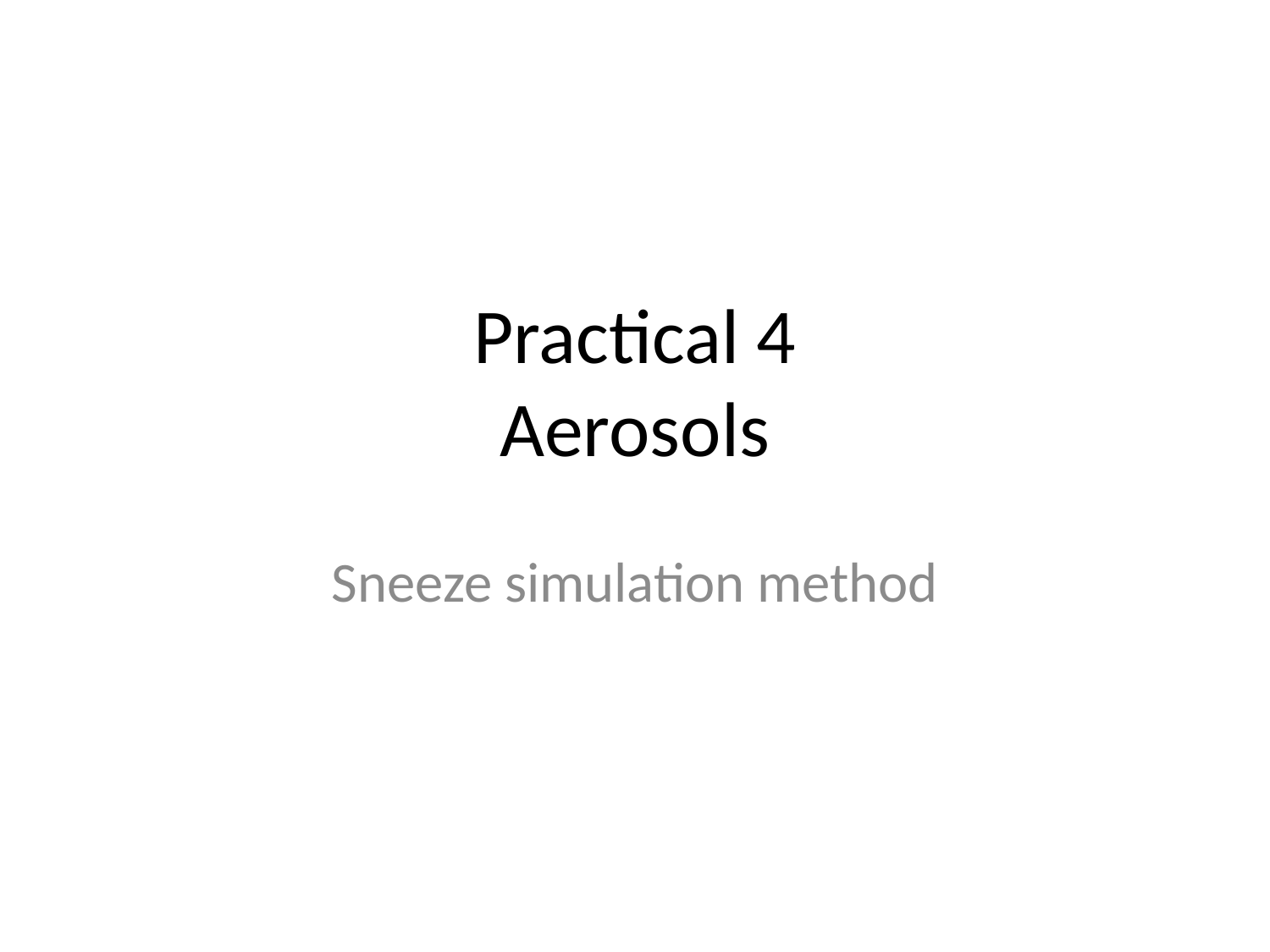

# Practical 4 Aerosols
Sneeze simulation method